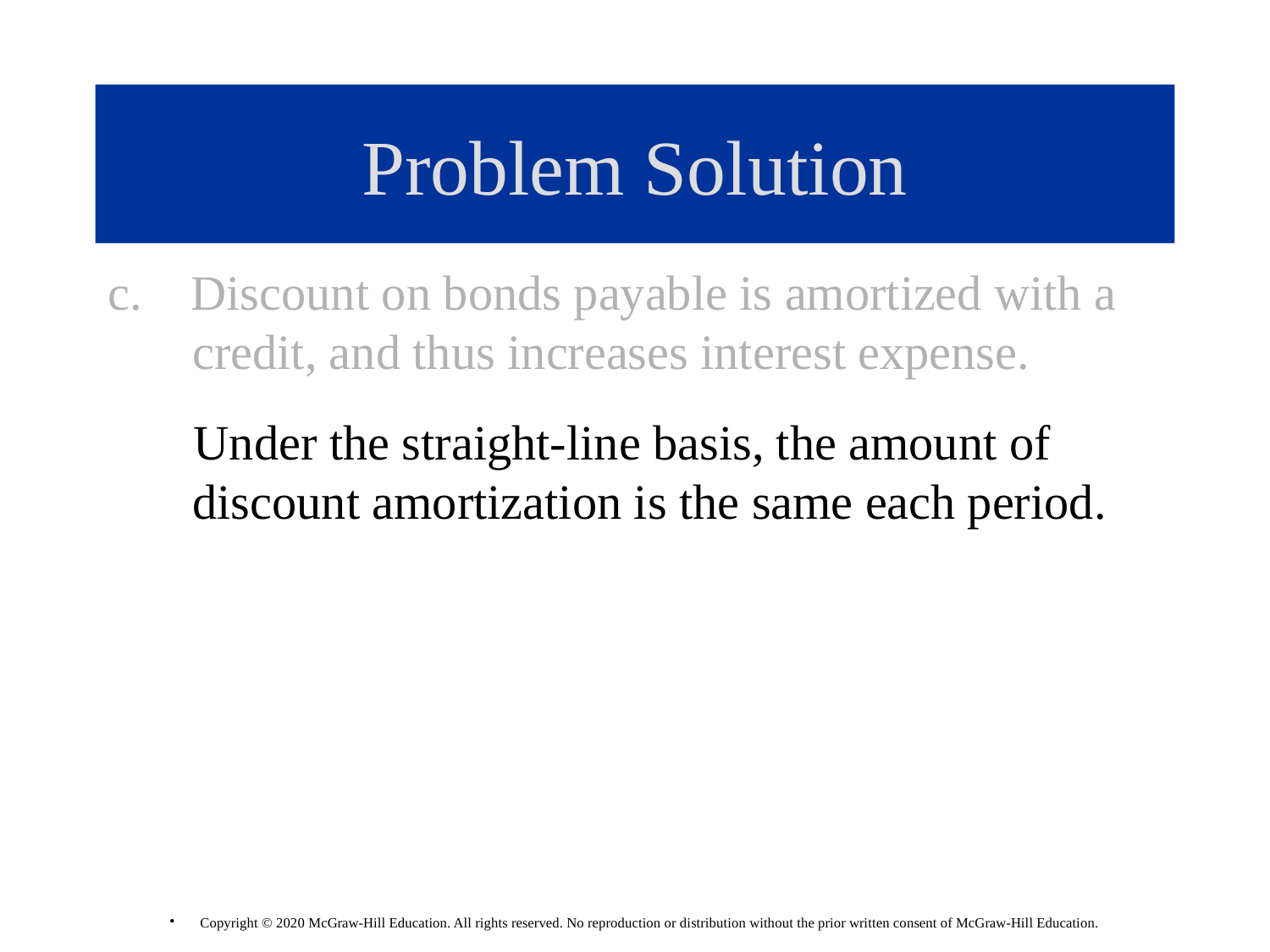

# Problem Solution
c.    Discount on bonds payable is amortized with a credit, and thus increases interest expense.

       Under the straight-line basis, the amount of discount amortization is the same each period.